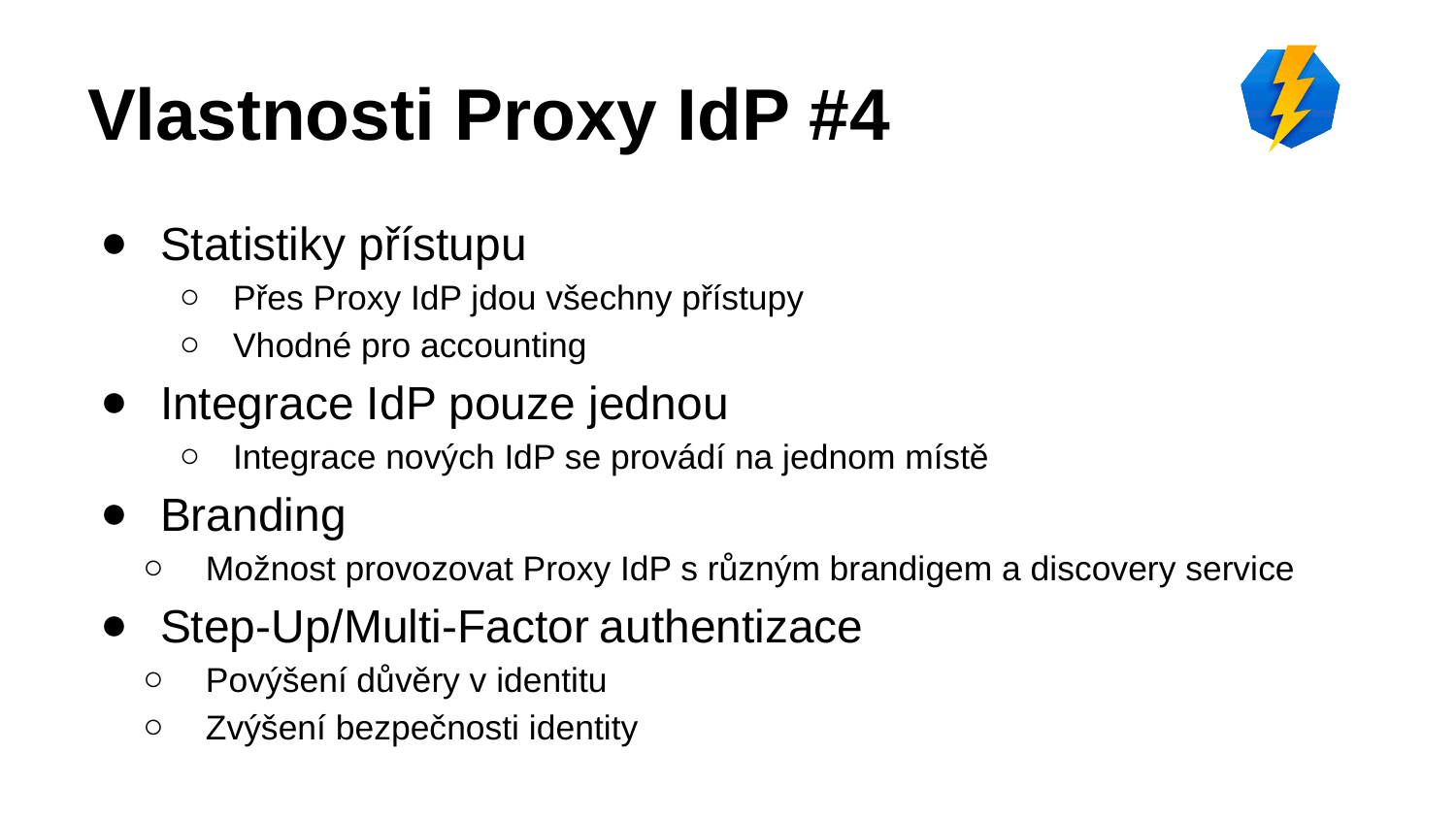

# Vlastnosti Proxy IdP #4
Statistiky přístupu
Přes Proxy IdP jdou všechny přístupy
Vhodné pro accounting
Integrace IdP pouze jednou
Integrace nových IdP se provádí na jednom místě
Branding
Možnost provozovat Proxy IdP s různým brandigem a discovery service
Step-Up/Multi-Factor authentizace
Povýšení důvěry v identitu
Zvýšení bezpečnosti identity